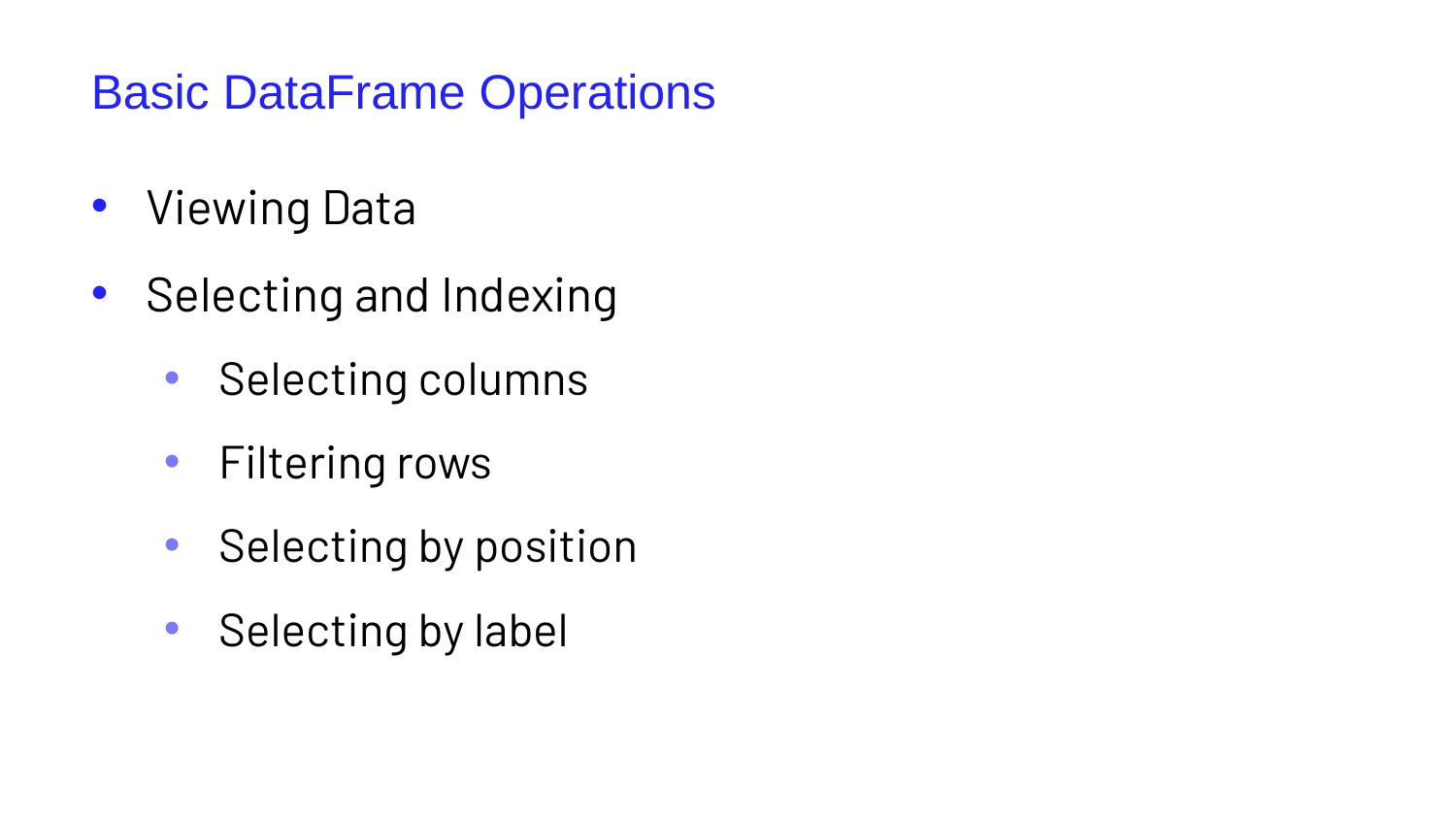

Basic DataFrame Operations
Viewing Data
Selecting and Indexing
Selecting columns
Filtering rows
Selecting by position
Selecting by label